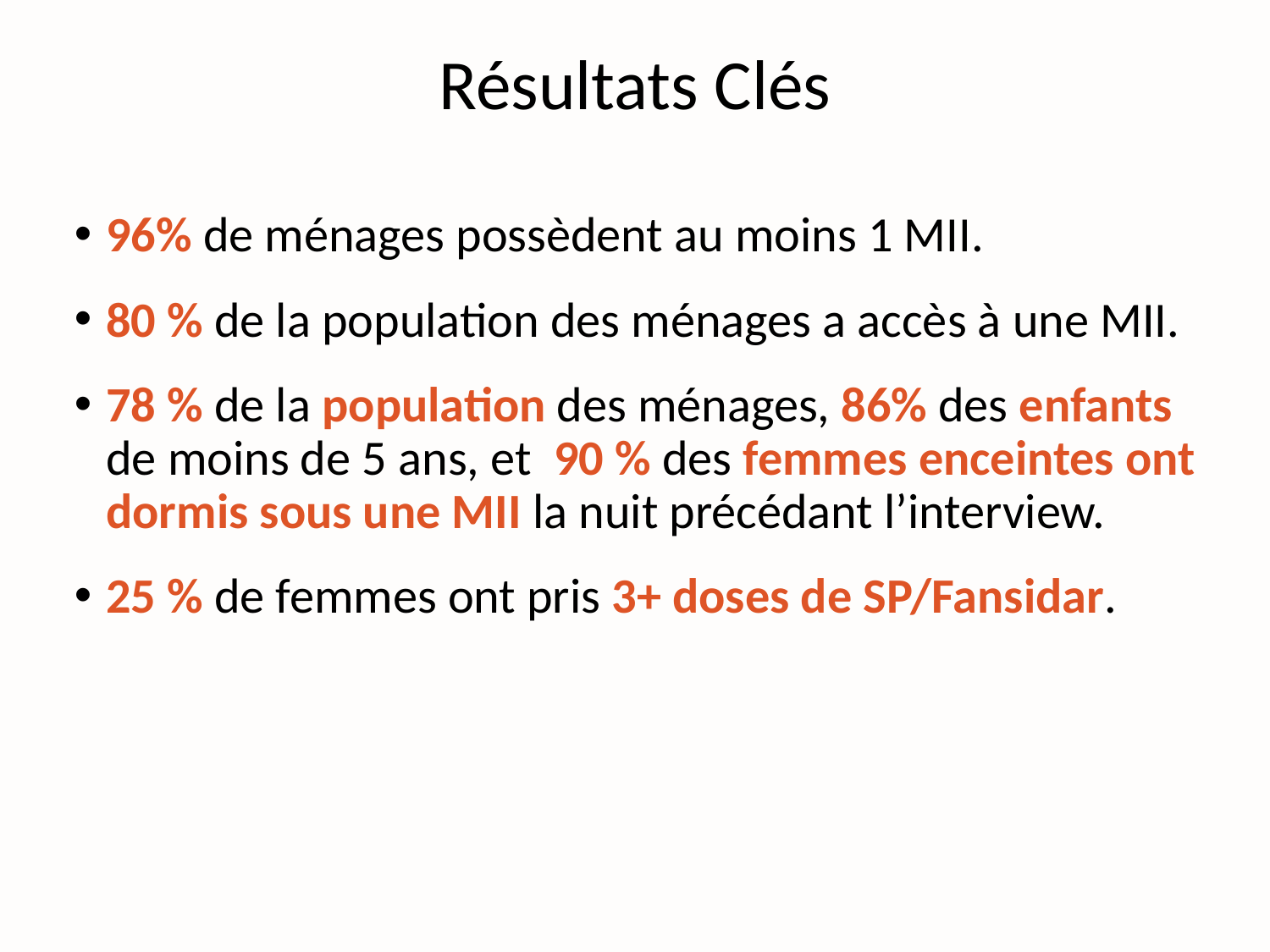

# Résultats Clés
96% de ménages possèdent au moins 1 MII.
80 % de la population des ménages a accès à une MII.
78 % de la population des ménages, 86% des enfants de moins de 5 ans, et  90 % des femmes enceintes ont dormis sous une MII la nuit précédant l’interview.
25 % de femmes ont pris 3+ doses de SP/Fansidar.